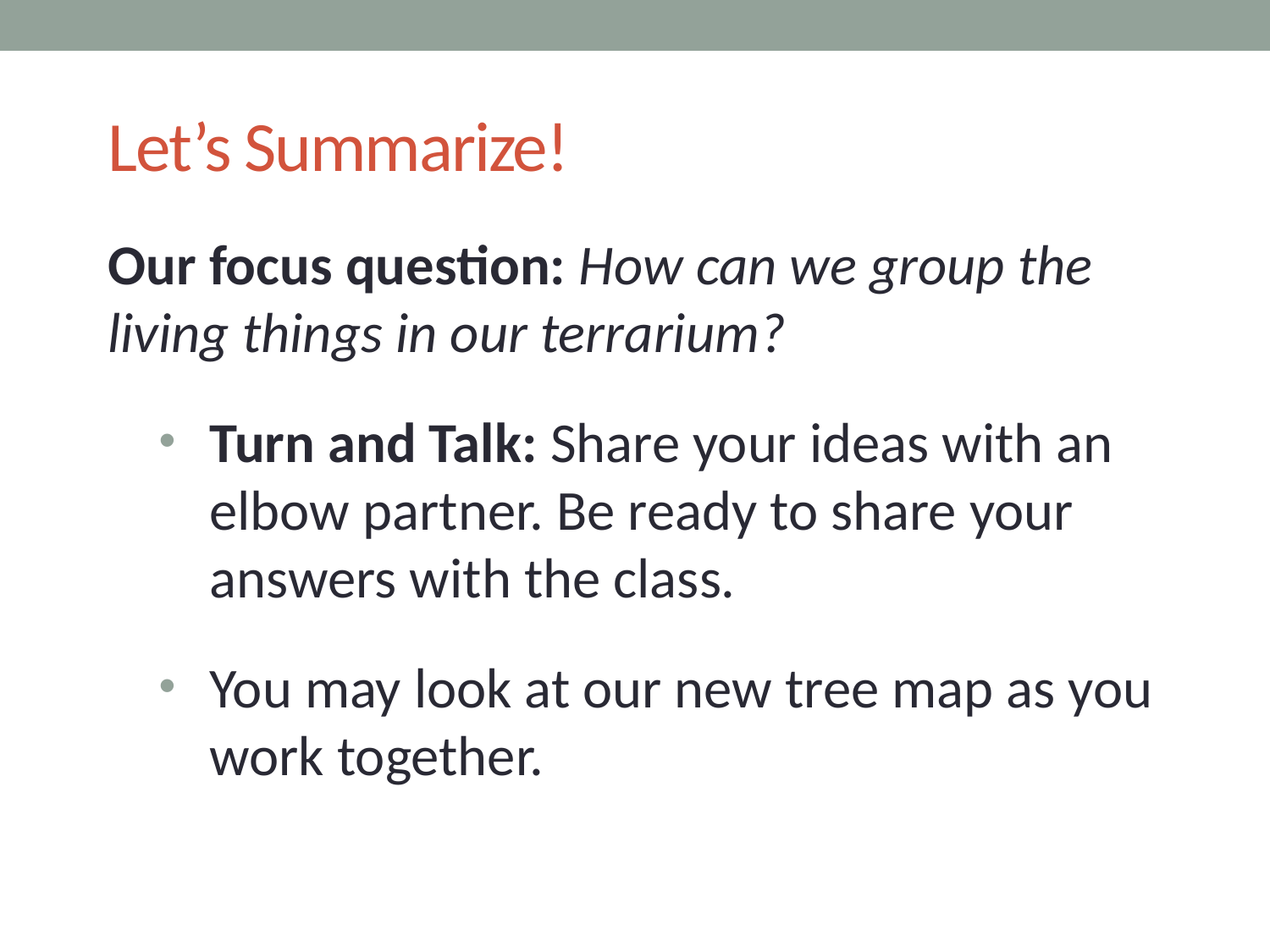

# Let’s Summarize!
Our focus question: How can we group the living things in our terrarium?
Turn and Talk: Share your ideas with an elbow partner. Be ready to share your answers with the class.
You may look at our new tree map as you work together.